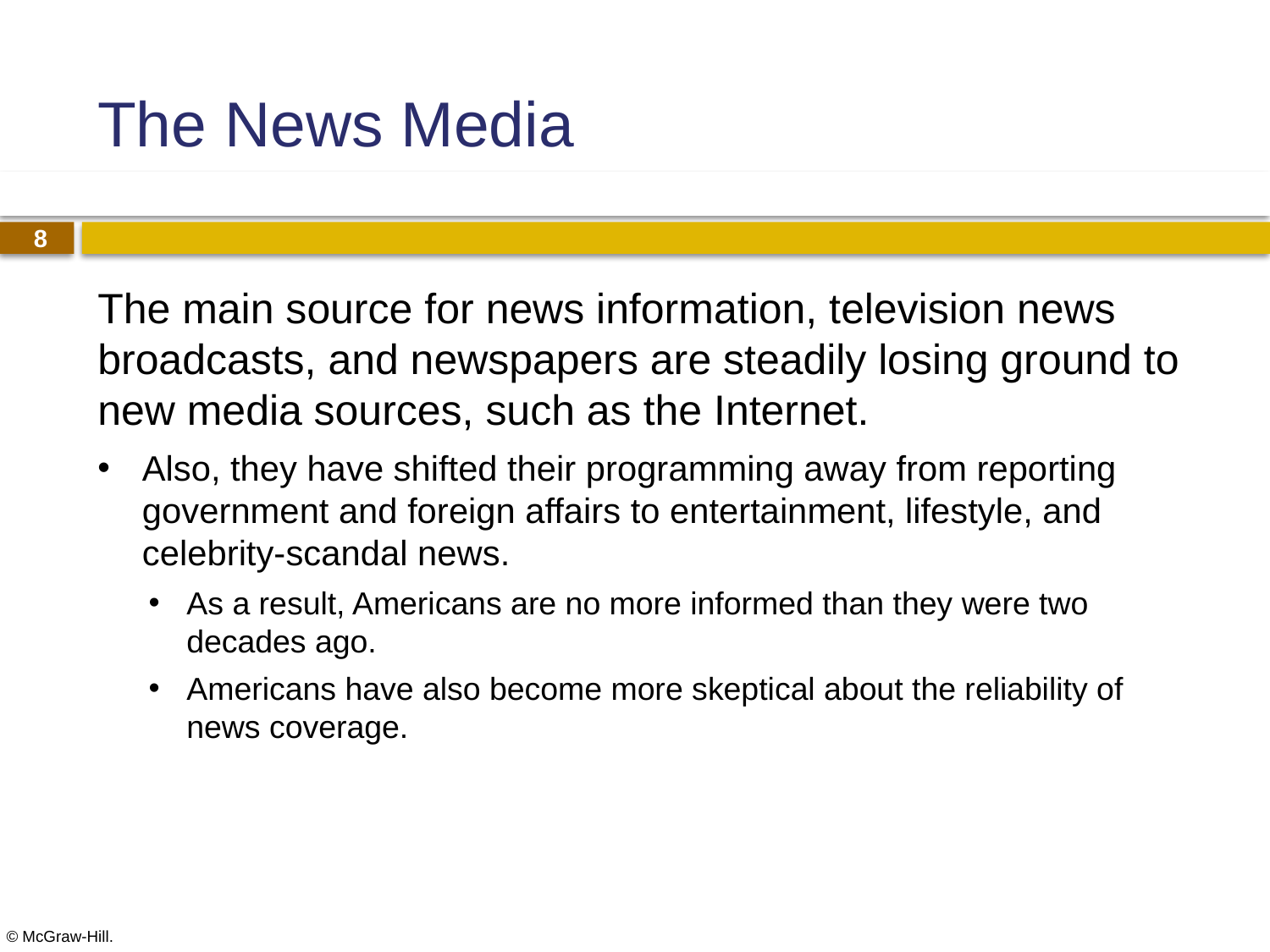

# The News Media
The main source for news information, television news broadcasts, and newspapers are steadily losing ground to new media sources, such as the Internet.
Also, they have shifted their programming away from reporting government and foreign affairs to entertainment, lifestyle, and celebrity-scandal news.
As a result, Americans are no more informed than they were two decades ago.
Americans have also become more skeptical about the reliability of news coverage.